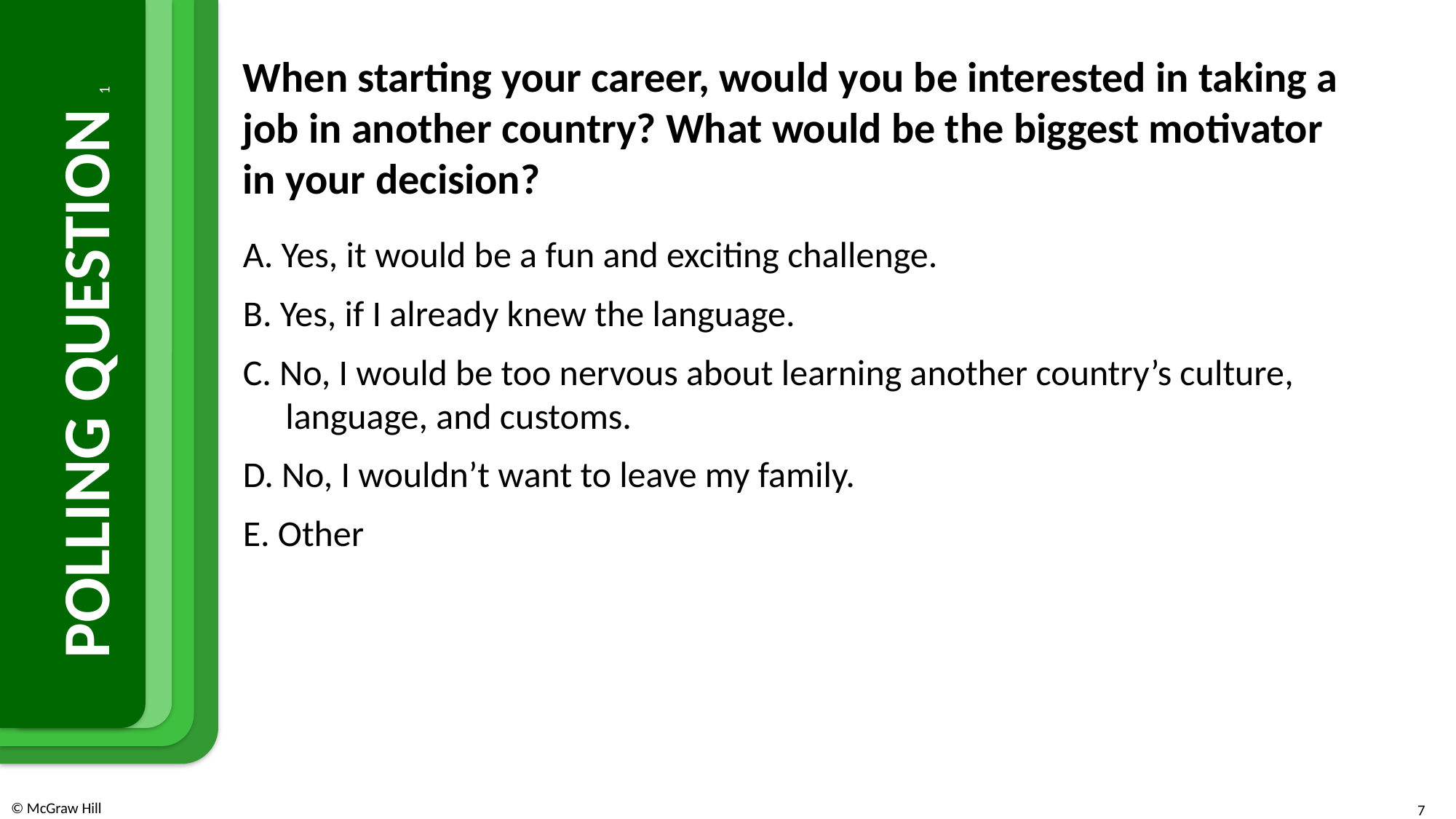

When starting your career, would you be interested in taking a job in another country? What would be the biggest motivator in your decision?
A. Yes, it would be a fun and exciting challenge.
B. Yes, if I already knew the language.
C. No, I would be too nervous about learning another country’s culture, language, and customs.
D. No, I wouldn’t want to leave my family.
E. Other
# POLLING QUESTION 1